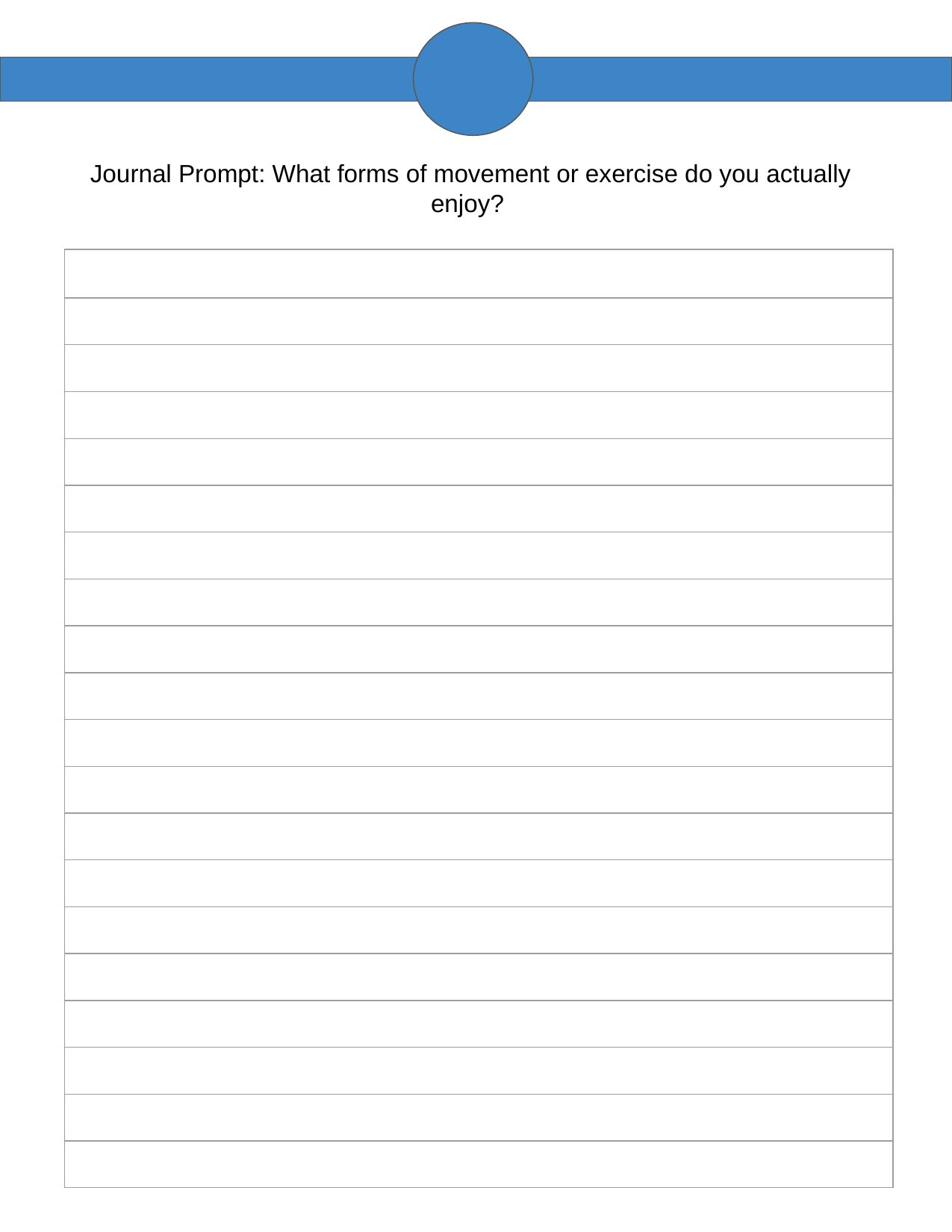

Journal Prompt: What forms of movement or exercise do you actually enjoy?
|  |
| --- |
|  |
|  |
|  |
|  |
|  |
|  |
|  |
|  |
|  |
|  |
|  |
|  |
|  |
|  |
|  |
|  |
|  |
|  |
|  |